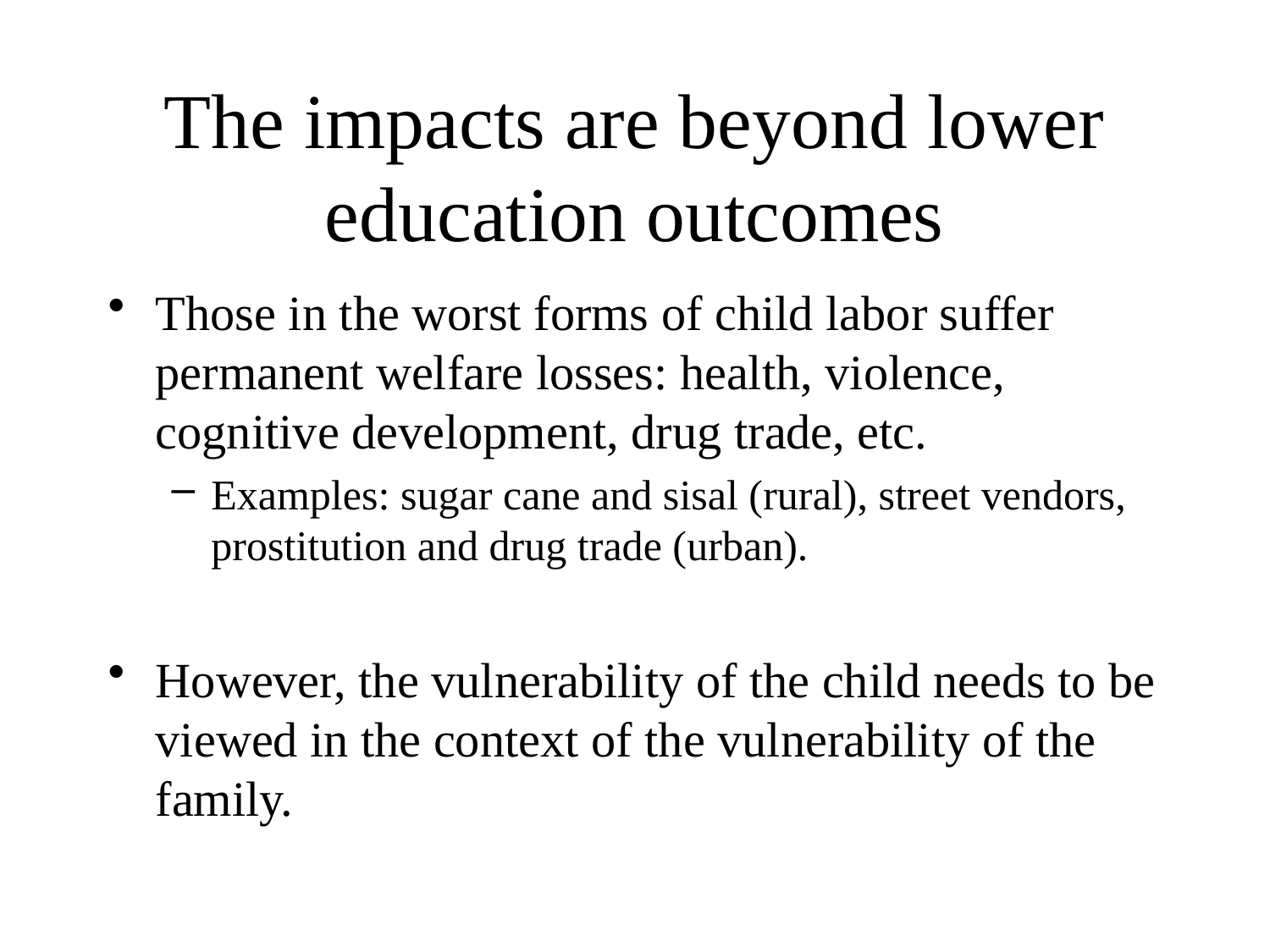

# The impacts are beyond lower education outcomes
Those in the worst forms of child labor suffer permanent welfare losses: health, violence, cognitive development, drug trade, etc.
Examples: sugar cane and sisal (rural), street vendors, prostitution and drug trade (urban).

However, the vulnerability of the child needs to be viewed in the context of the vulnerability of the family.